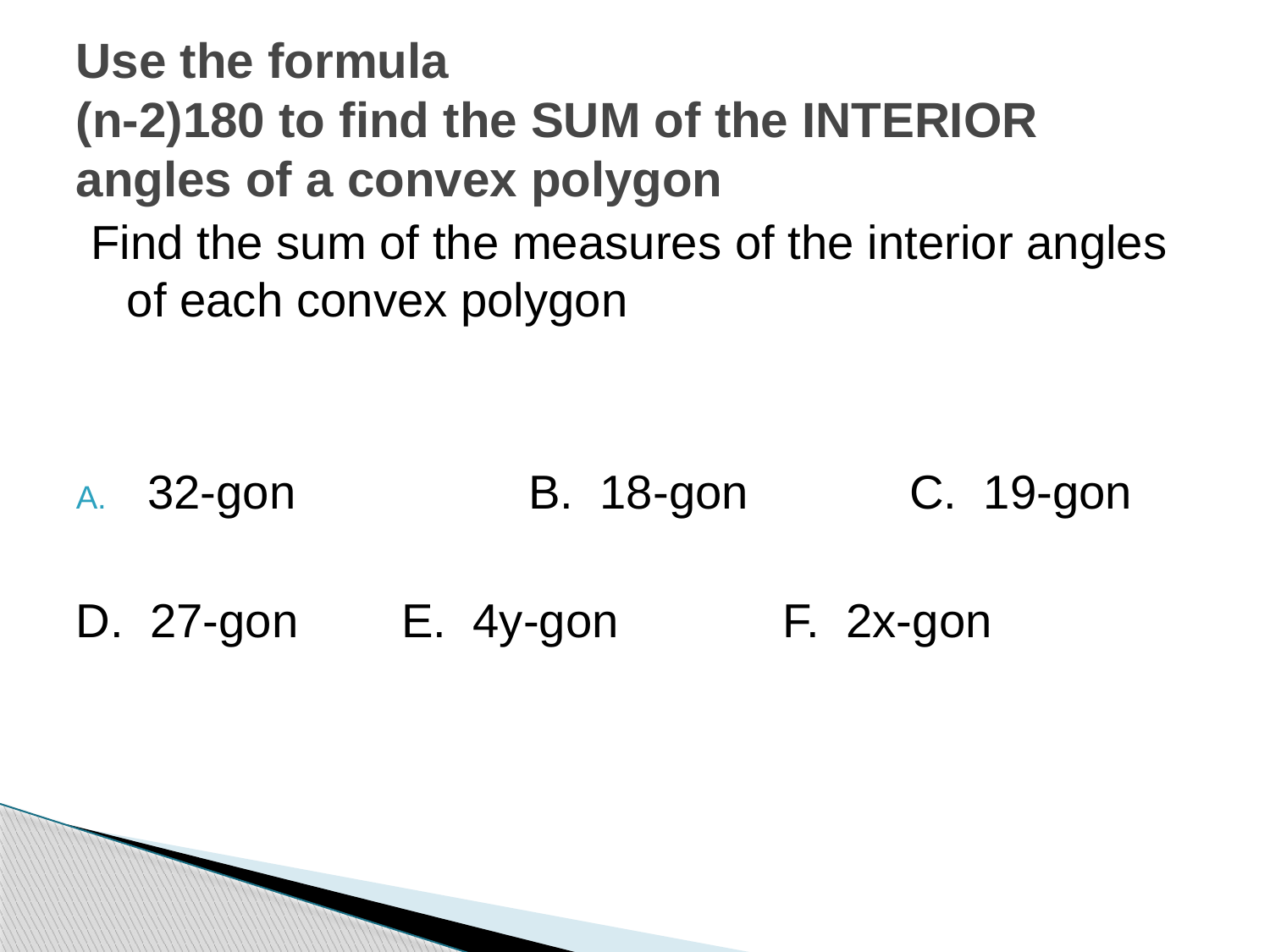

# Use the formula (n-2)180 to find the SUM of the INTERIOR angles of a convex polygon
Find the sum of the measures of the interior angles of each convex polygon

32-gon		B.  18-gon		C.  19-gon

D.  27-gon	E.  4y-gon		F.  2x-gon